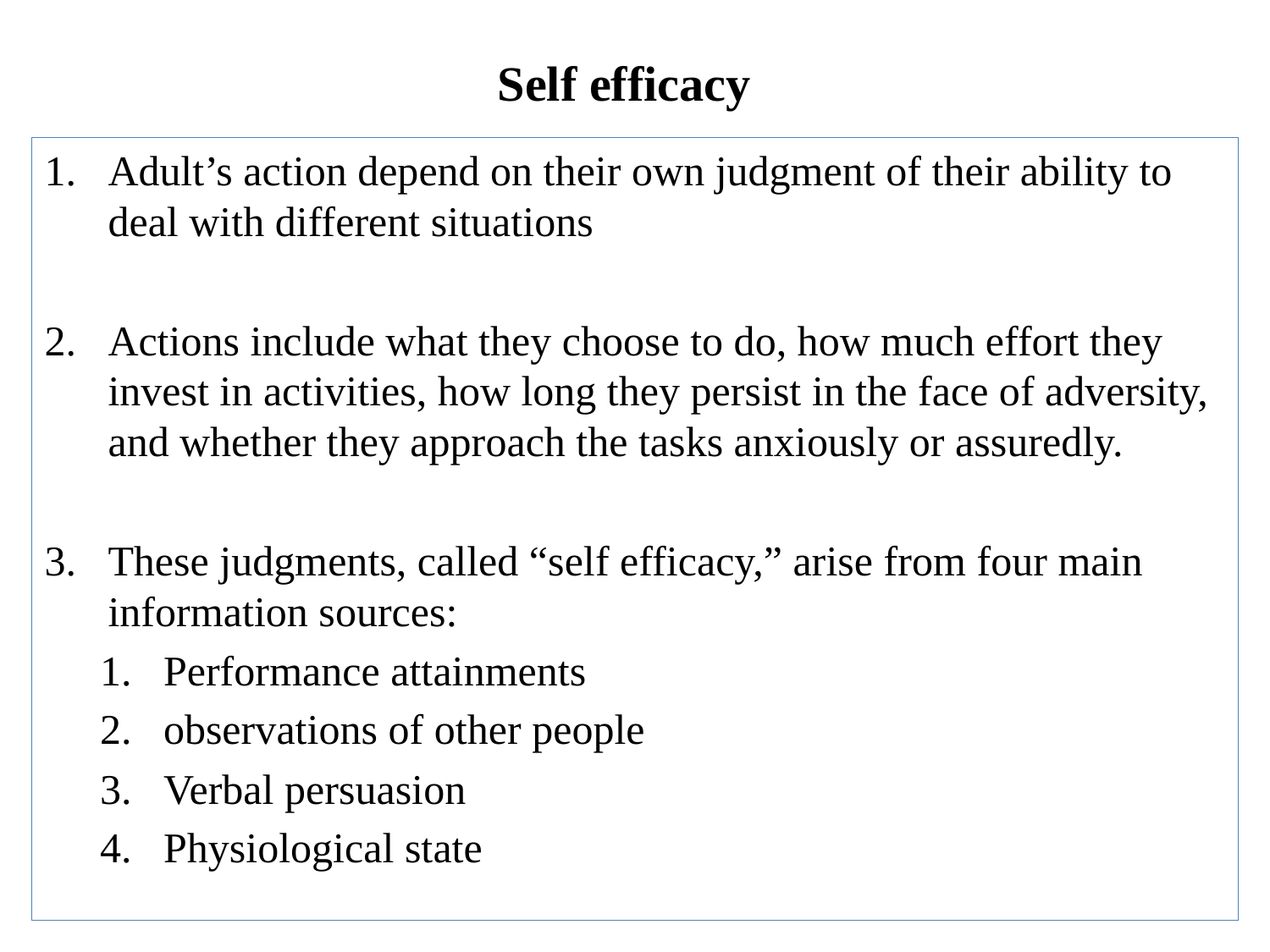

# Self efficacy
Adult’s action depend on their own judgment of their ability to deal with different situations

Actions include what they choose to do, how much effort they invest in activities, how long they persist in the face of adversity, and whether they approach the tasks anxiously or assuredly.

These judgments, called “self efficacy,” arise from four main information sources:
Performance attainments
observations of other people
Verbal persuasion
Physiological state